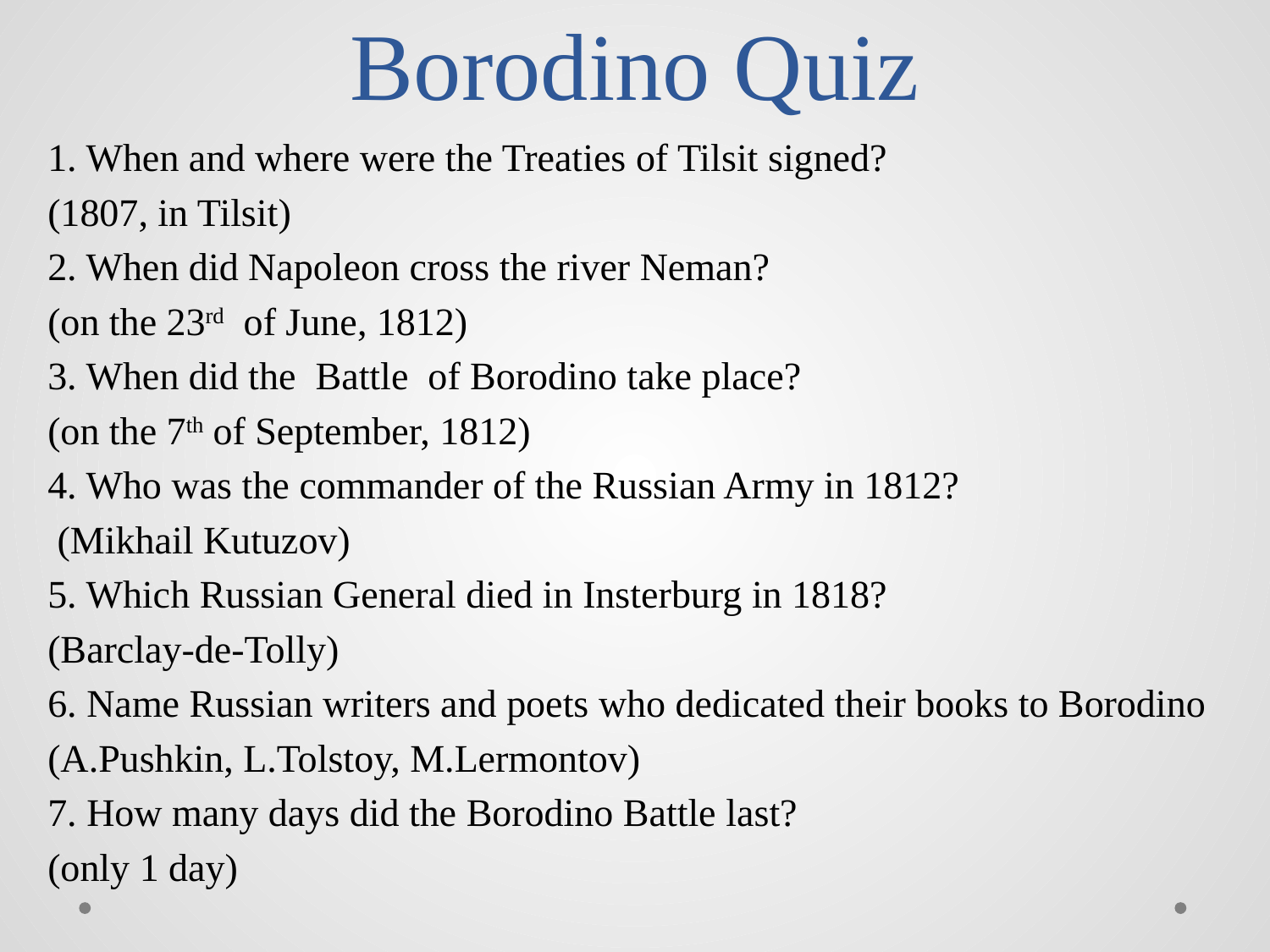

# Borodino Quiz
1. When and where were the Treaties of Tilsit signed?
(1807, in Tilsit)
2. When did Napoleon cross the river Neman?
(on the 23rd  of June, 1812)
3. When did the  Battle  of Borodino take place?
(on the 7th of September, 1812)
4. Who was the commander of the Russian Army in 1812?
 (Mikhail Kutuzov)
5. Which Russian General died in Insterburg in 1818?
(Barclay-de-Tolly)
6. Name Russian writers and poets who dedicated their books to Borodino
(A.Pushkin, L.Tolstoy, M.Lermontov)
7. How many days did the Borodino Battle last?
(only 1 day)